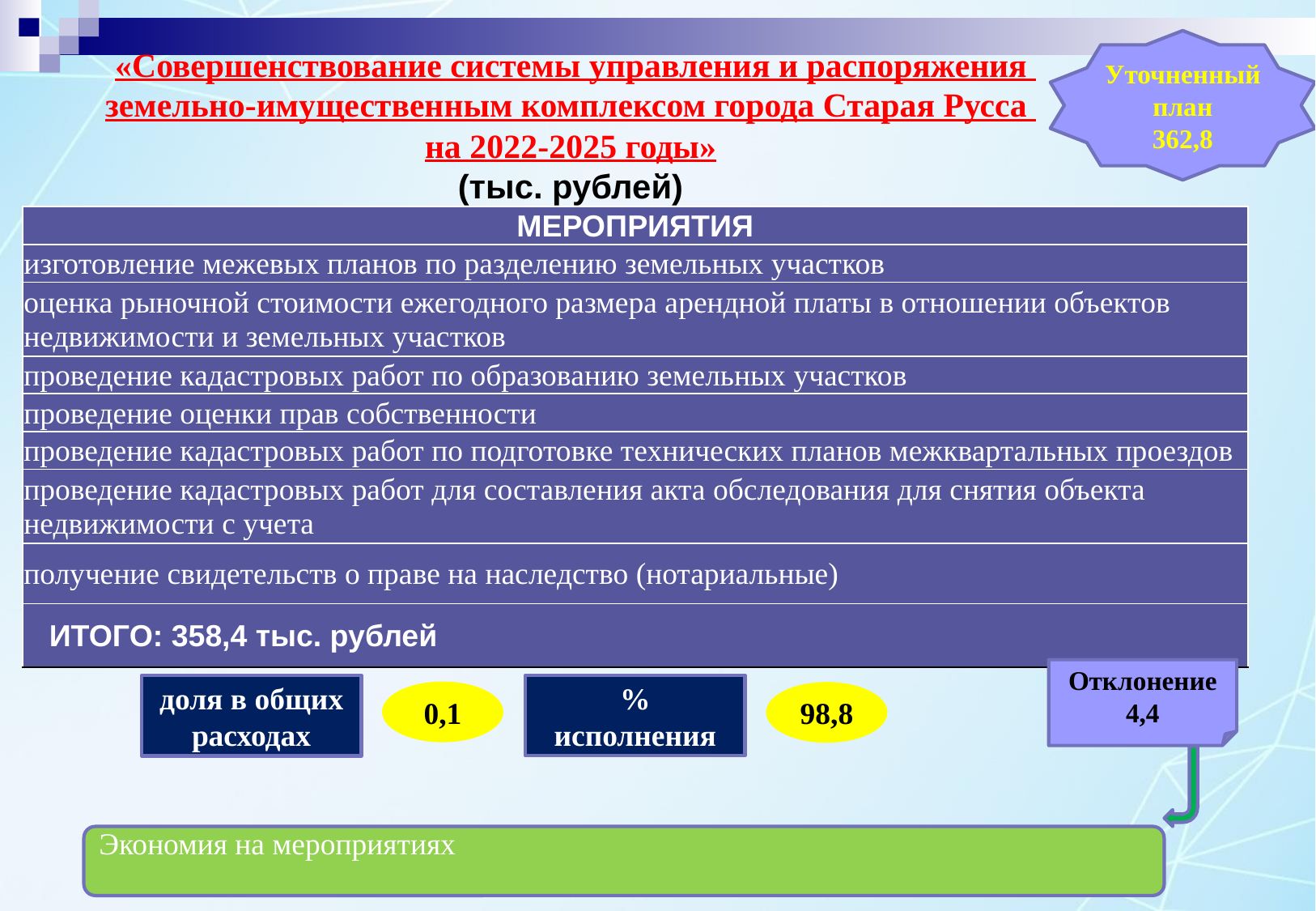

# «Совершенствование системы управления и распоряжения земельно-имущественным комплексом города Старая Русса на 2022-2025 годы» (тыс. рублей)
Уточненный план
362,8
| МЕРОПРИЯТИЯ |
| --- |
| изготовление межевых планов по разделению земельных участков |
| оценка рыночной стоимости ежегодного размера арендной платы в отношении объектов недвижимости и земельных участков |
| проведение кадастровых работ по образованию земельных участков |
| проведение оценки прав собственности |
| проведение кадастровых работ по подготовке технических планов межквартальных проездов |
| проведение кадастровых работ для составления акта обследования для снятия объекта недвижимости с учета |
| получение свидетельств о праве на наследство (нотариальные) |
| ИТОГО: 358,4 тыс. рублей |
Отклонение
4,4
% исполнения
доля в общих расходах
0,1
98,8

Экономия на мероприятиях